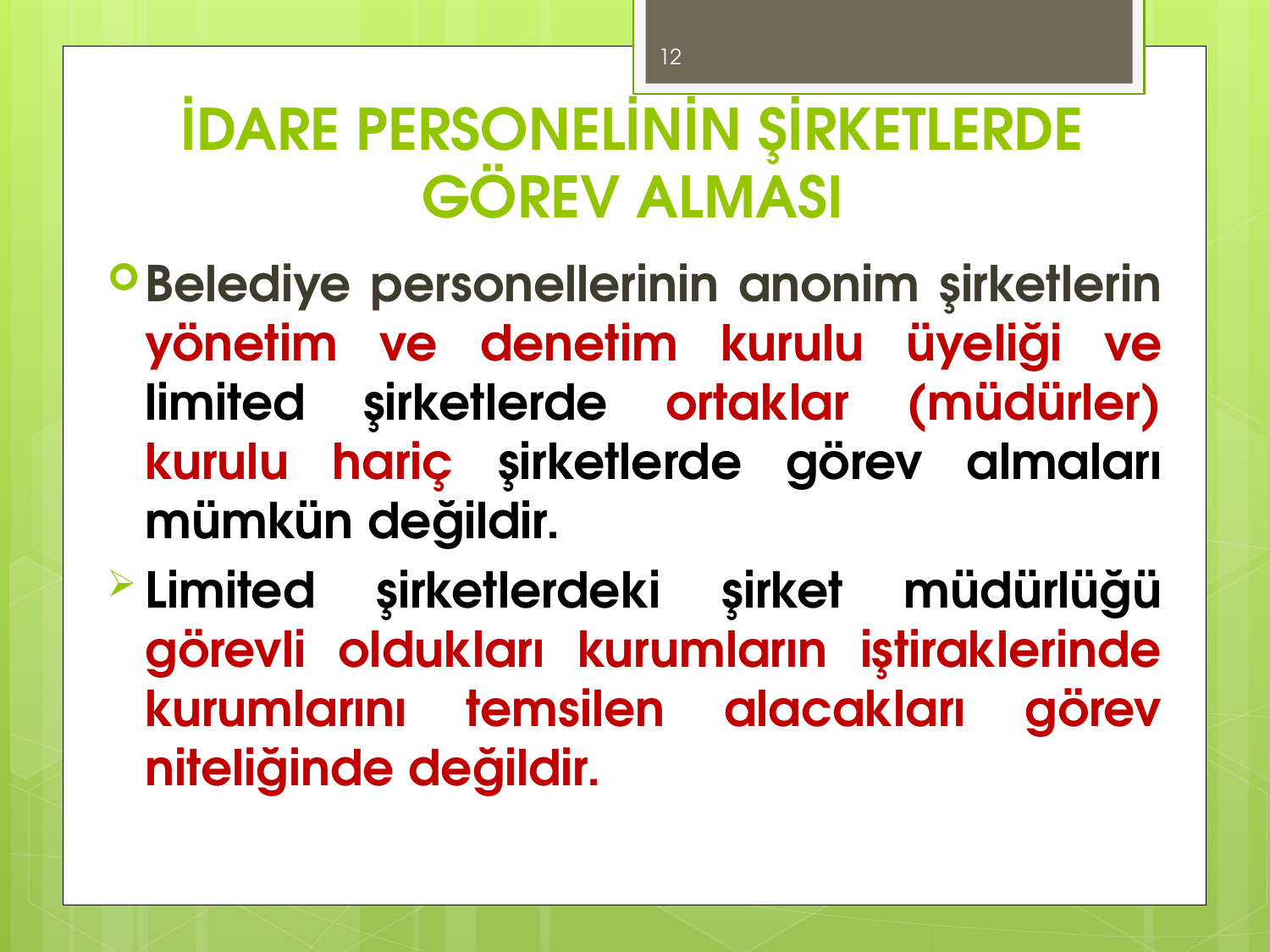

12
# İDARE PERSONELİNİN ŞİRKETLERDE GÖREV ALMASI
Belediye personellerinin anonim şirketlerin yönetim ve denetim kurulu üyeliği ve limited şirketlerde ortaklar (müdürler) kurulu hariç şirketlerde görev almaları mümkün değildir.
Limited şirketlerdeki şirket müdürlüğü görevli oldukları kurumların iştiraklerinde kurumlarını temsilen alacakları görev niteliğinde değildir.